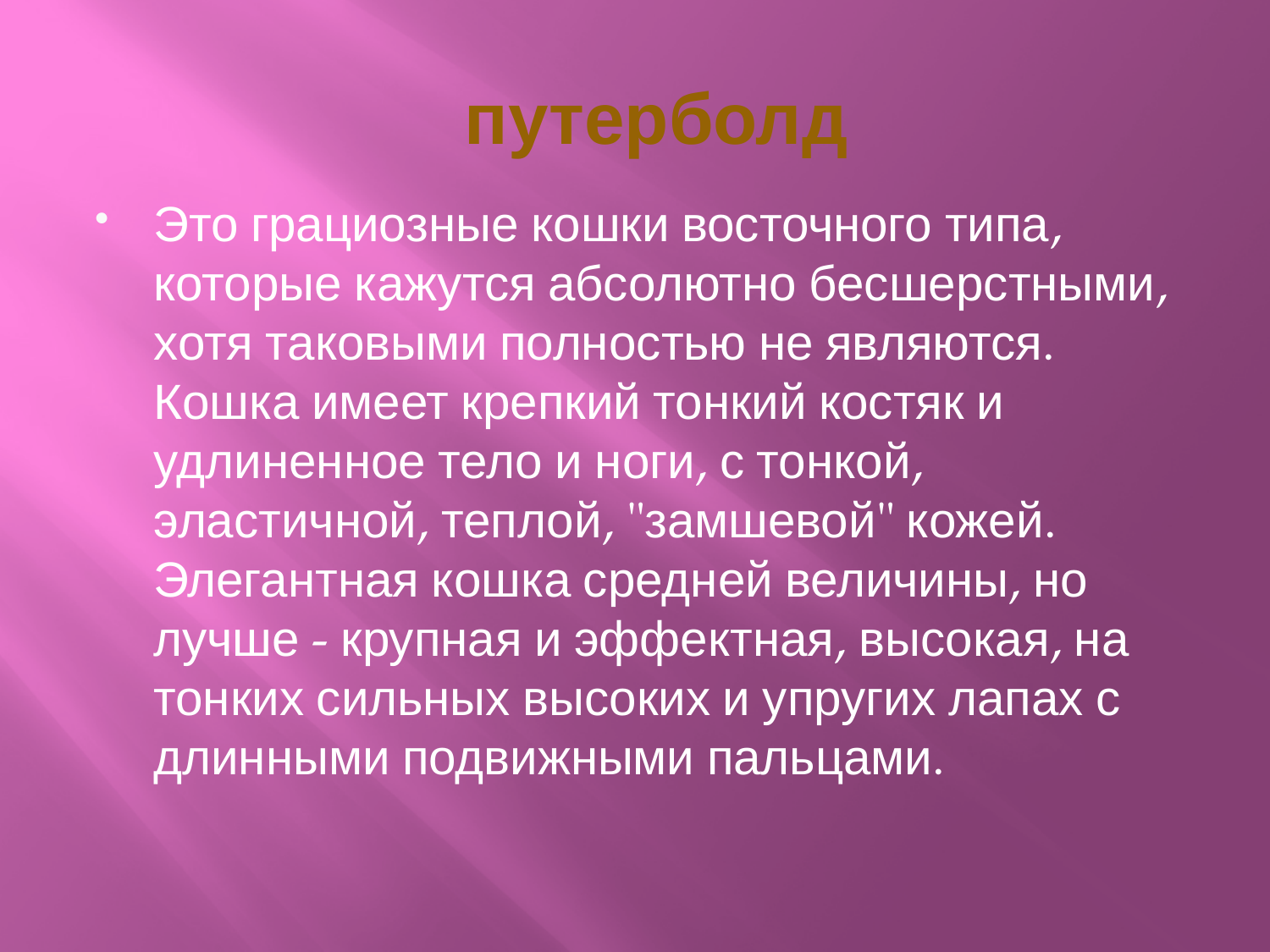

# путерболд
Это грациозные кошки восточного типа, которые кажутся абсолютно бесшерстными, хотя таковыми полностью не являются. Кошка имеет крепкий тонкий костяк и удлиненное тело и ноги, с тонкой, эластичной, теплой, "замшевой" кожей. Элегантная кошка средней величины, но лучше - крупная и эффектная, высокая, на тонких сильных высоких и упругих лапах с длинными подвижными пальцами.